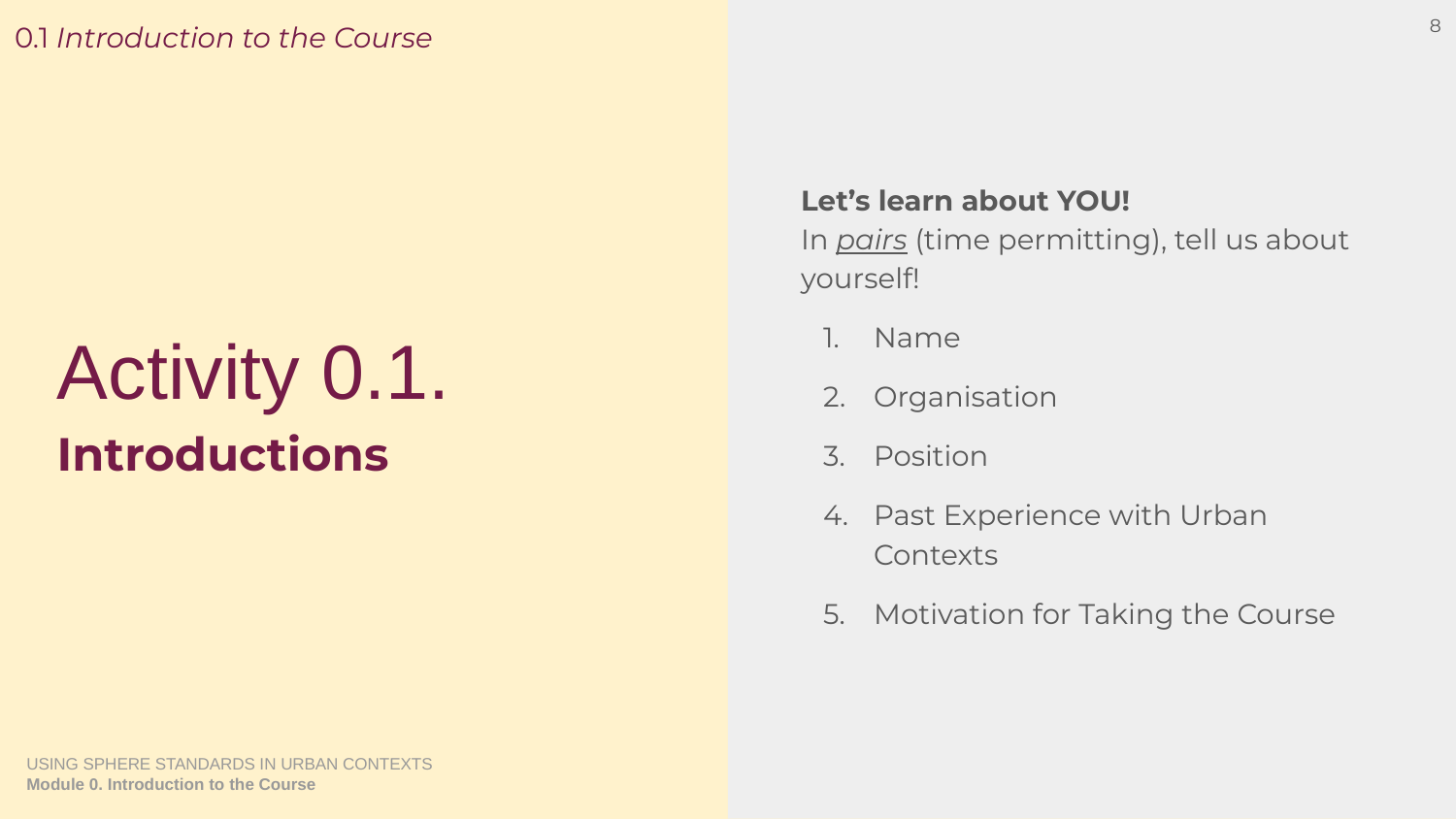

0.1 Introduction to the Course
8
Let’s learn about YOU!
In pairs (time permitting), tell us about yourself!
Name
Organisation
Position
Past Experience with Urban Contexts
Motivation for Taking the Course
#
Activity 0.1.

Introductions
USING SPHERE STANDARDS IN URBAN CONTEXTS
Module 0. Introduction to the Course